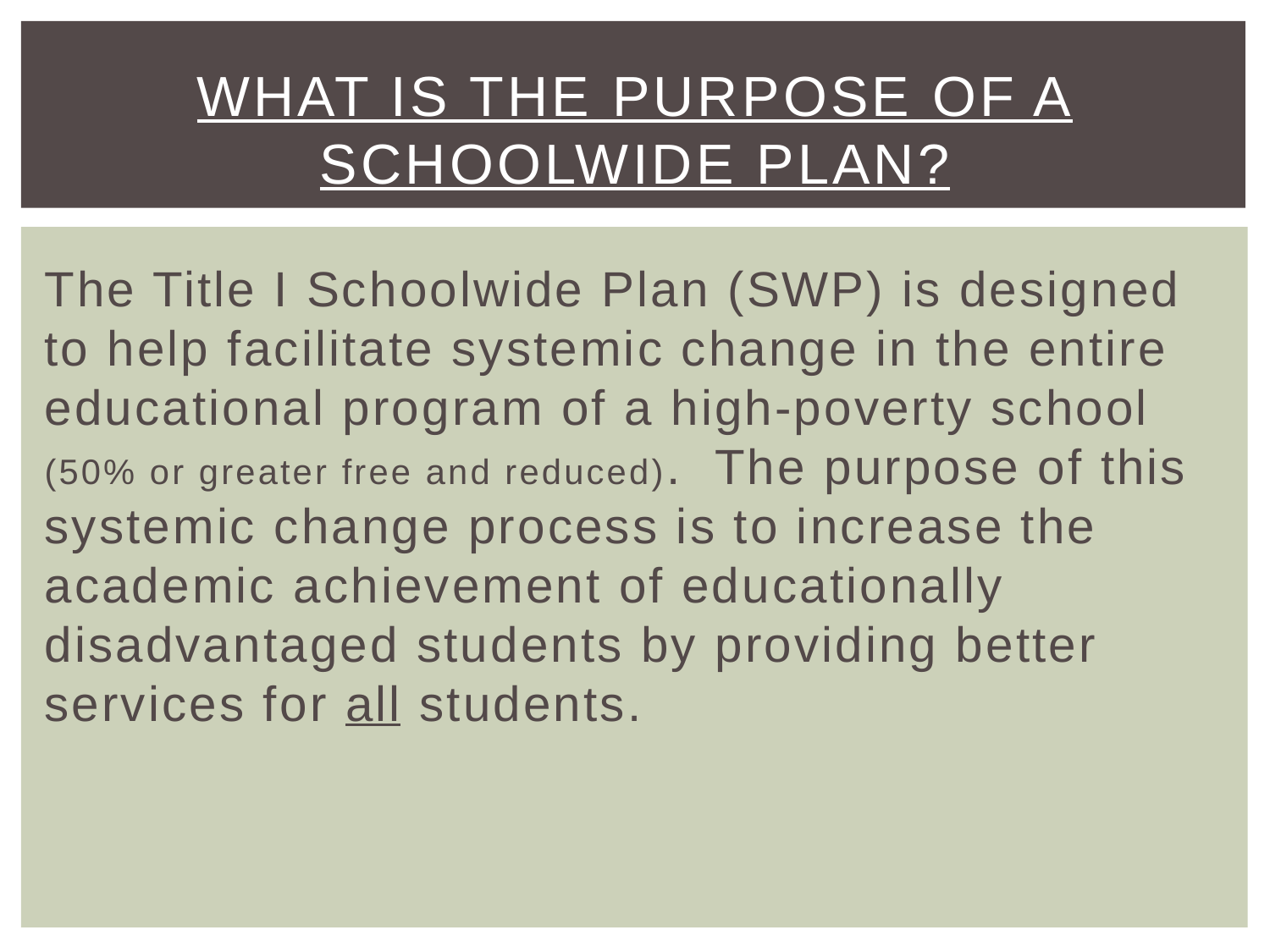

# What is the Purpose of a Schoolwide Plan?
The Title I Schoolwide Plan (SWP) is designed to help facilitate systemic change in the entire educational program of a high-poverty school (50% or greater free and reduced).  The purpose of this systemic change process is to increase the academic achievement of educationally disadvantaged students by providing better services for all students.